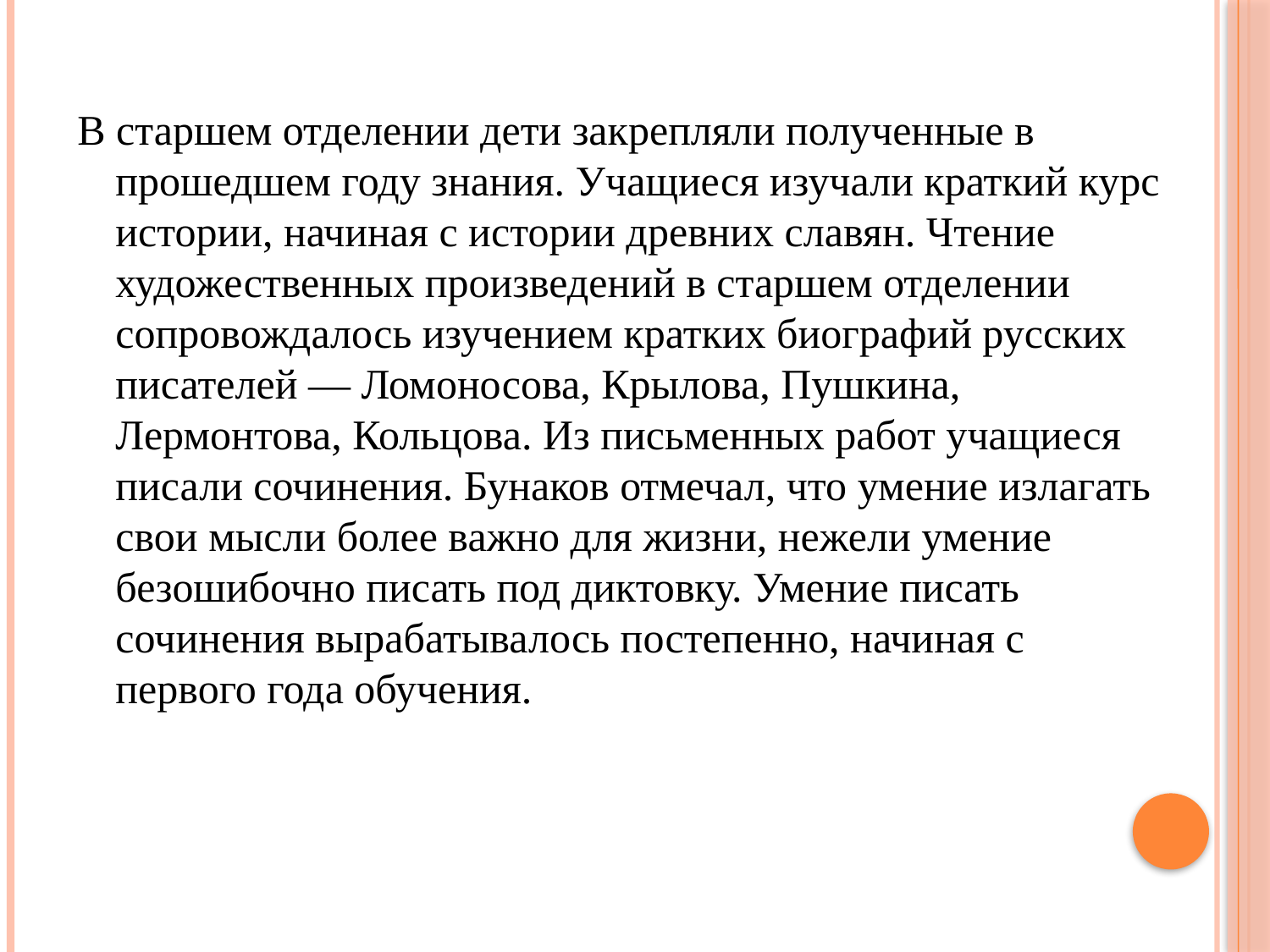

В старшем отделении дети закрепляли полученные в прошедшем году знания. Учащиеся изучали краткий курс истории, начиная с истории древних славян. Чтение художественных произведений в старшем отделении сопровождалось изучением кратких биографий русских писателей — Ломоносова, Крылова, Пушкина, Лермонтова, Кольцова. Из письменных работ учащиеся писали сочинения. Бунаков отмечал, что умение излагать свои мысли более важно для жизни, нежели умение безошибочно писать под диктовку. Умение писать сочинения вырабатывалось постепенно, начиная с первого года обучения.